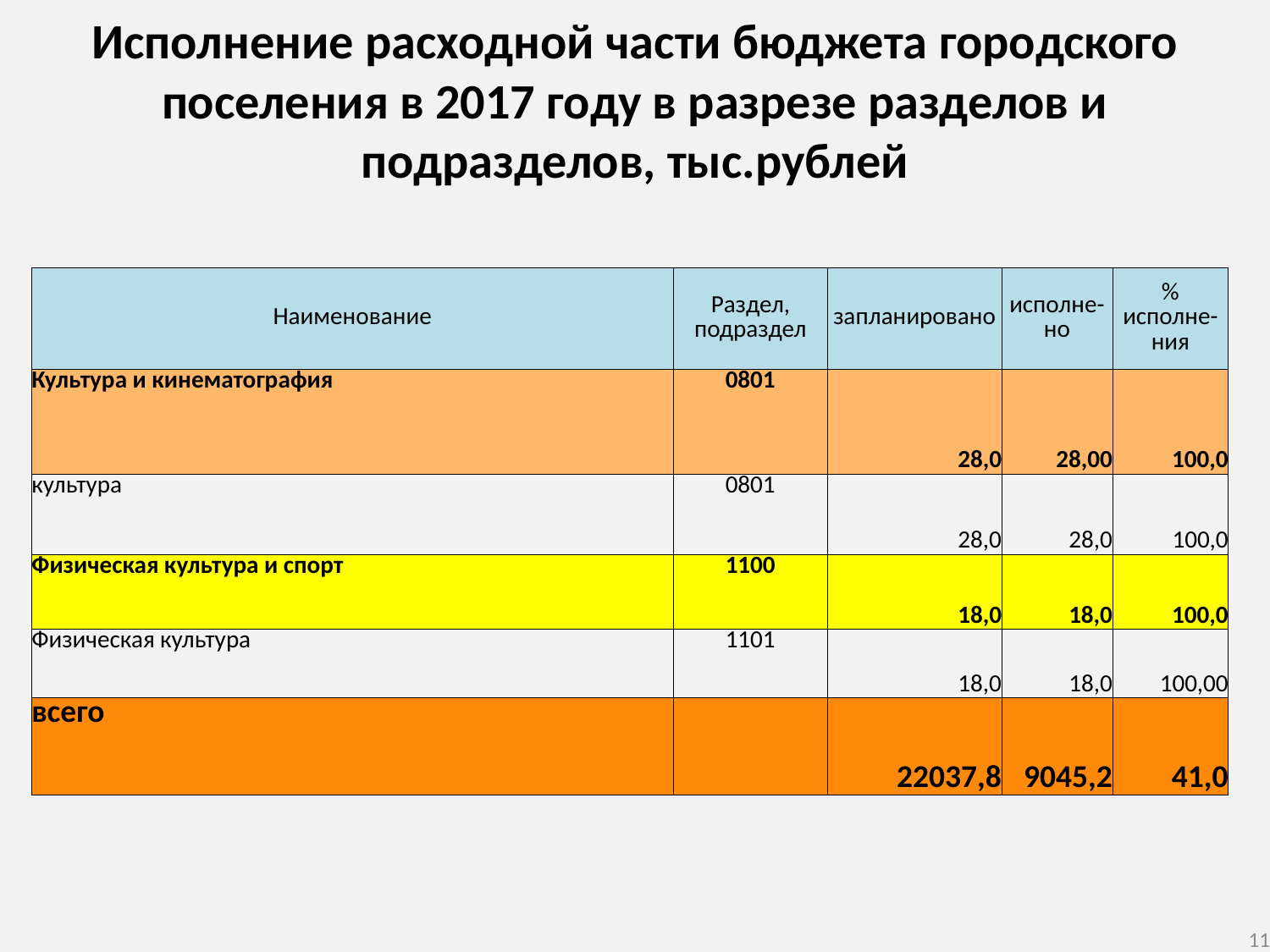

Исполнение расходной части бюджета городского поселения в 2017 году в разрезе разделов и подразделов, тыс.рублей
| Наименование | Раздел, подраздел | запланировано | исполне- но | % исполне-ния |
| --- | --- | --- | --- | --- |
| Культура и кинематография | 0801 | 28,0 | 28,00 | 100,0 |
| культура | 0801 | 28,0 | 28,0 | 100,0 |
| Физическая культура и спорт | 1100 | 18,0 | 18,0 | 100,0 |
| Физическая культура | 1101 | 18,0 | 18,0 | 100,00 |
| всего |  | 22037,8 | 9045,2 | 41,0 |
11